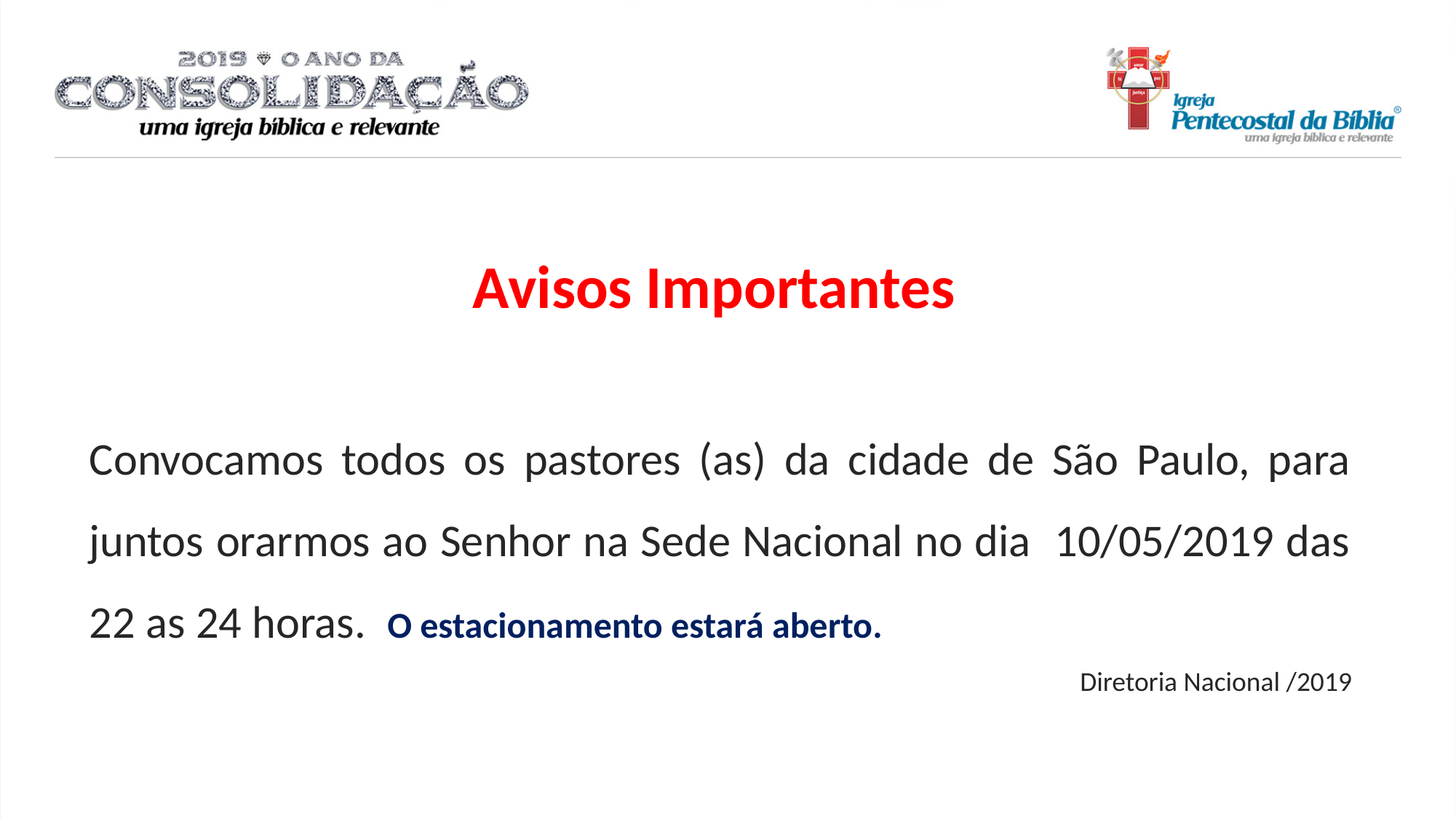

Avisos Importantes

Convocamos todos os pastores (as) da cidade de São Paulo, para juntos orarmos ao Senhor na Sede Nacional no dia  10/05/2019 das 22 as 24 horas.  O estacionamento estará aberto.
Diretoria Nacional /2019